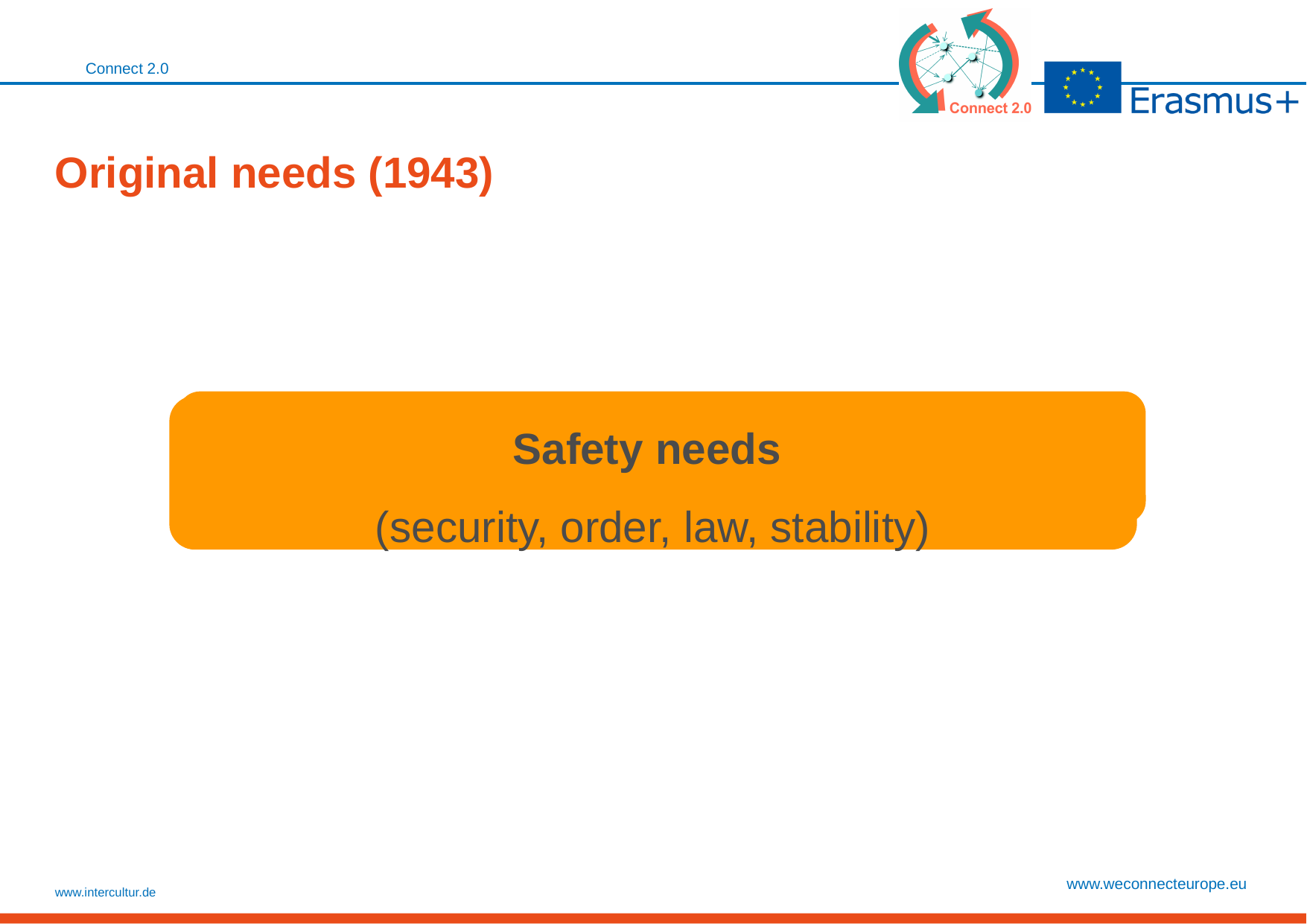

Connect 2.0
# Original needs (1943)

Safety needs
(security, order, law, stability)
Safety needs
(security, order, law, stability)